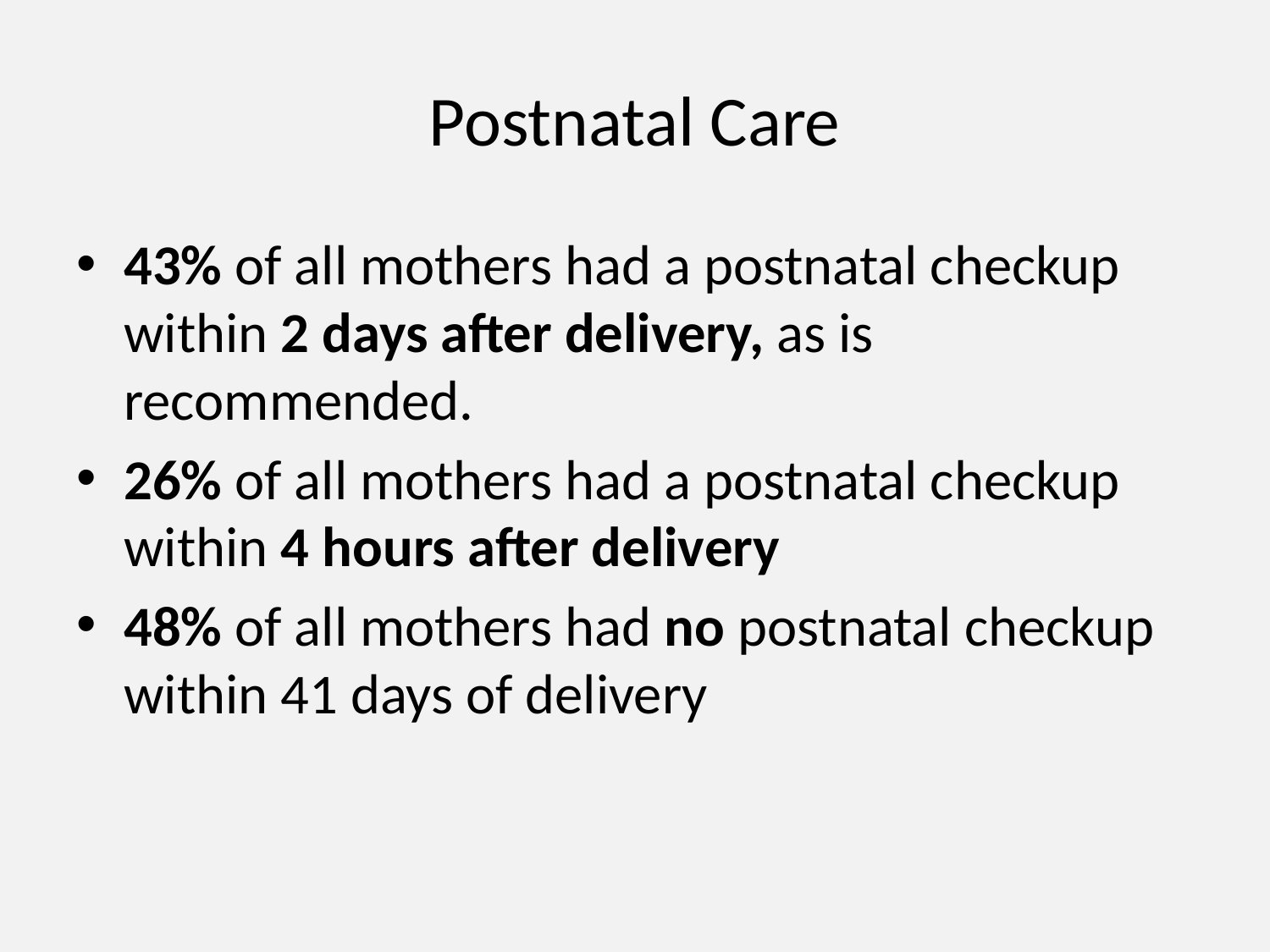

# Postnatal Care
43% of all mothers had a postnatal checkup within 2 days after delivery, as is recommended.
26% of all mothers had a postnatal checkup within 4 hours after delivery
48% of all mothers had no postnatal checkup within 41 days of delivery